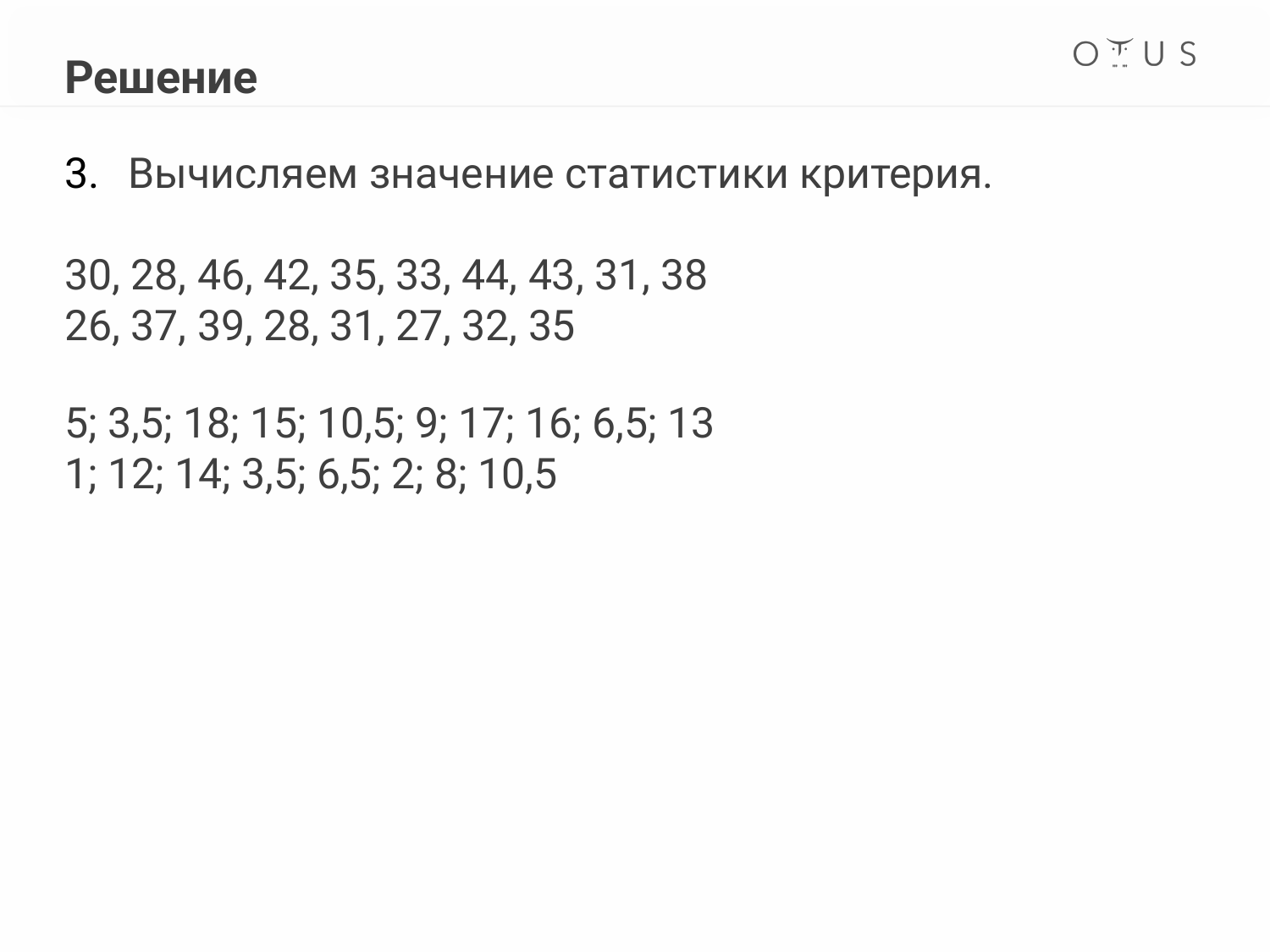

Решение

Вычисляем значение статистики критерия.

30, 28, 46, 42, 35, 33, 44, 43, 31, 38
26, 37, 39, 28, 31, 27, 32, 35
5; 3,5; 18; 15; 10,5; 9; 17; 16; 6,5; 13
1; 12; 14; 3,5; 6,5; 2; 8; 10,5